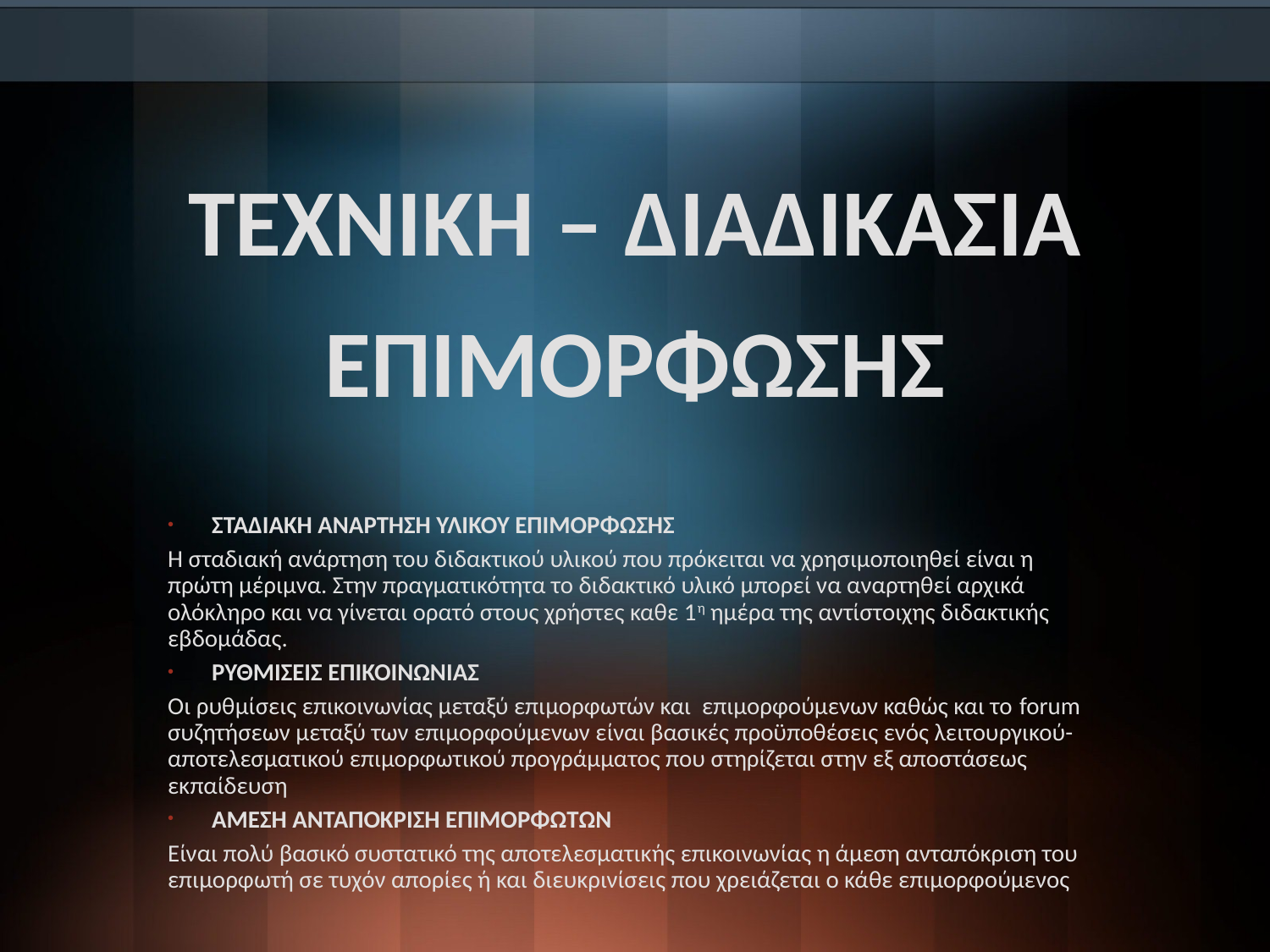

# ΤΕΧΝΙΚΗ – ΔΙΑΔΙΚΑΣΙΑ ΕΠΙΜΟΡΦΩΣΗΣ
ΣΤΑΔΙΑΚΗ ΑΝΑΡΤΗΣΗ ΥΛΙΚΟΥ ΕΠΙΜΟΡΦΩΣΗΣ
Η σταδιακή ανάρτηση του διδακτικού υλικού που πρόκειται να χρησιμοποιηθεί είναι η πρώτη μέριμνα. Στην πραγματικότητα το διδακτικό υλικό μπορεί να αναρτηθεί αρχικά ολόκληρο και να γίνεται ορατό στους χρήστες καθε 1η ημέρα της αντίστοιχης διδακτικής  εβδομάδας.
ΡΥΘΜΙΣΕΙΣ ΕΠΙΚΟΙΝΩΝΙΑΣ
Οι ρυθμίσεις επικοινωνίας μεταξύ επιμορφωτών και  επιμορφούμενων καθώς και το forum συζητήσεων μεταξύ των επιμορφούμενων είναι βασικές προϋποθέσεις ενός λειτουργικού-αποτελεσματικού επιμορφωτικού προγράμματος που στηρίζεται στην εξ αποστάσεως εκπαίδευση
ΑΜΕΣΗ ΑΝΤΑΠΟΚΡΙΣΗ ΕΠΙΜΟΡΦΩΤΩΝ
Είναι πολύ βασικό συστατικό της αποτελεσματικής επικοινωνίας η άμεση ανταπόκριση του επιμορφωτή σε τυχόν απορίες ή και διευκρινίσεις που χρειάζεται ο κάθε επιμορφούμενος